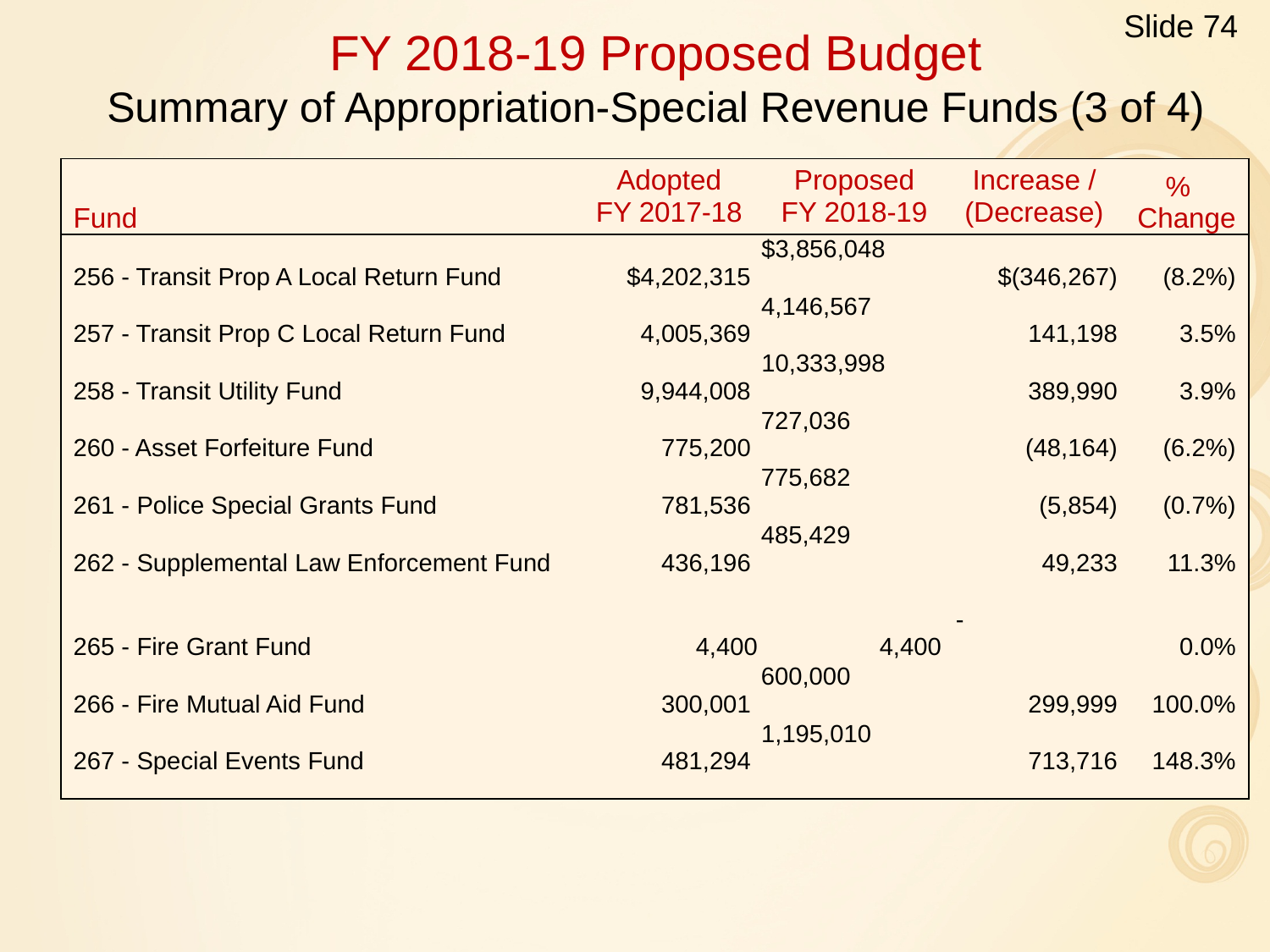

# FY 2018-19 Proposed Budget Summary of Appropriation-Special Revenue Funds (3 of 4)
Slide 74
| Fund | Adopted FY 2017-18 | Proposed FY 2018-19 | Increase / (Decrease) | % Change |
| --- | --- | --- | --- | --- |
| 256 - Transit Prop A Local Return Fund | $4,202,315 | $3,856,048 | $(346,267) | (8.2%) |
| 257 - Transit Prop C Local Return Fund | 4,005,369 | 4,146,567 | 141,198 | 3.5% |
| 258 - Transit Utility Fund | 9,944,008 | 10,333,998 | 389,990 | 3.9% |
| 260 - Asset Forfeiture Fund | 775,200 | 727,036 | (48,164) | (6.2%) |
| 261 - Police Special Grants Fund | 781,536 | 775,682 | (5,854) | (0.7%) |
| 262 - Supplemental Law Enforcement Fund | 436,196 | 485,429 | 49,233 | 11.3% |
| 265 - Fire Grant Fund | 4,400 | 4,400 | - | 0.0% |
| 266 - Fire Mutual Aid Fund | 300,001 | 600,000 | 299,999 | 100.0% |
| 267 - Special Events Fund | 481,294 | 1,195,010 | 713,716 | 148.3% |
|  |  |  |  |  |